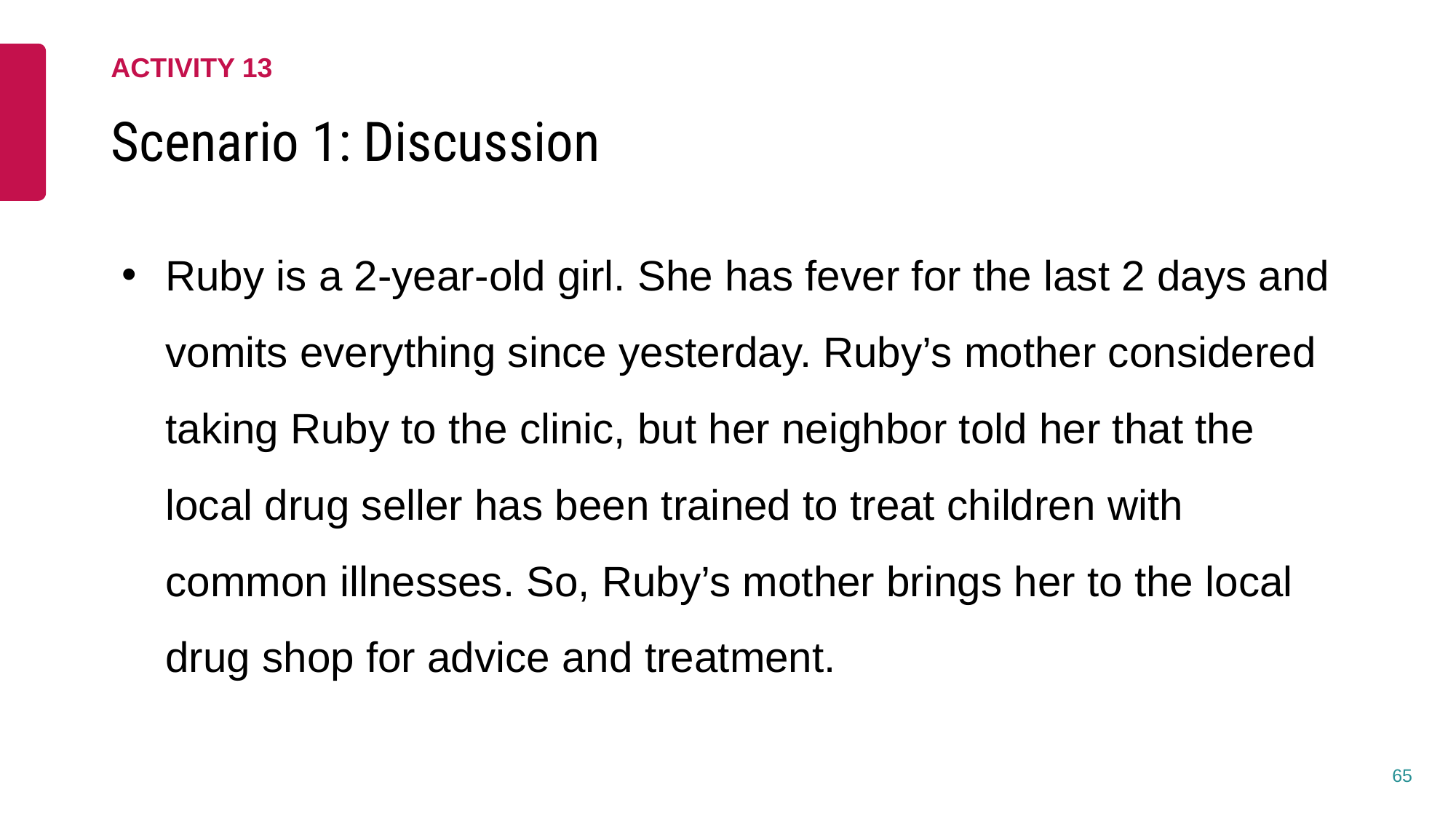

ACTIVITY 13
# Scenario 1: Discussion
Ruby is a 2-year-old girl. She has fever for the last 2 days and vomits everything since yesterday. Ruby’s mother considered taking Ruby to the clinic, but her neighbor told her that the local drug seller has been trained to treat children with common illnesses. So, Ruby’s mother brings her to the local drug shop for advice and treatment.
65